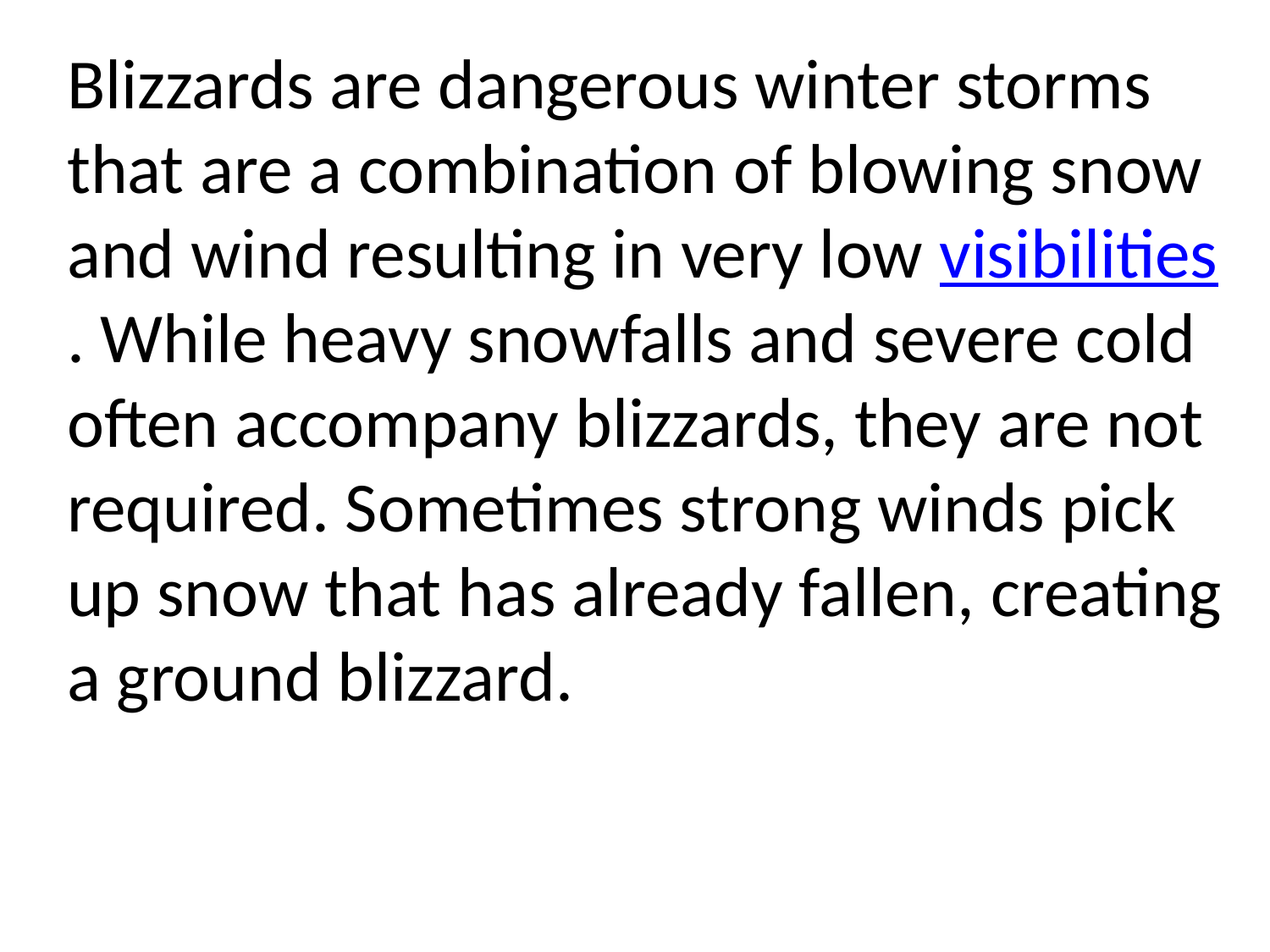

Blizzards are dangerous winter storms that are a combination of blowing snow and wind resulting in very low visibilities. While heavy snowfalls and severe cold often accompany blizzards, they are not required. Sometimes strong winds pick up snow that has already fallen, creating a ground blizzard.